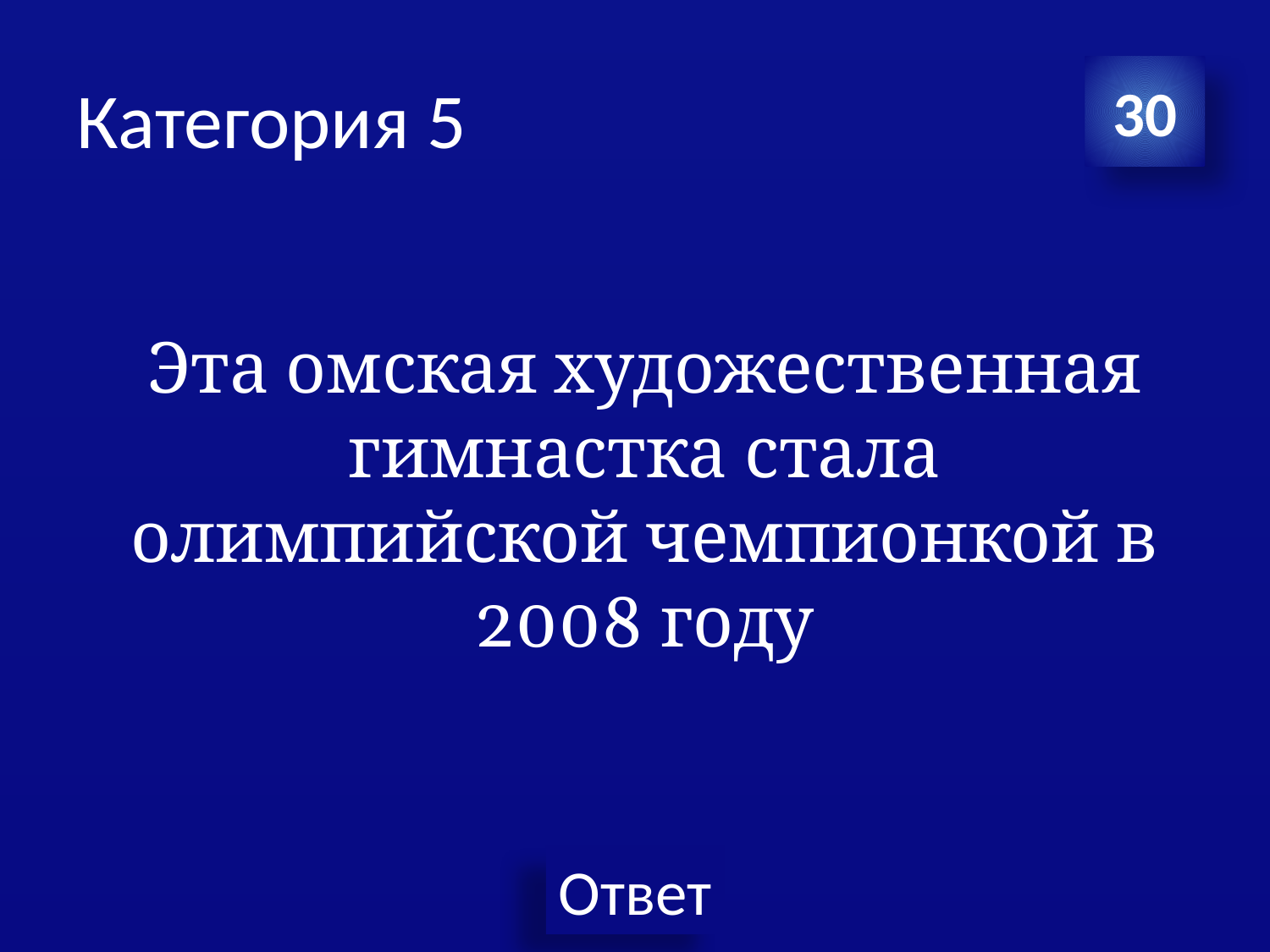

# Категория 5
30
Эта омская художественная гимнастка стала олимпийской чемпионкой в 2008 году